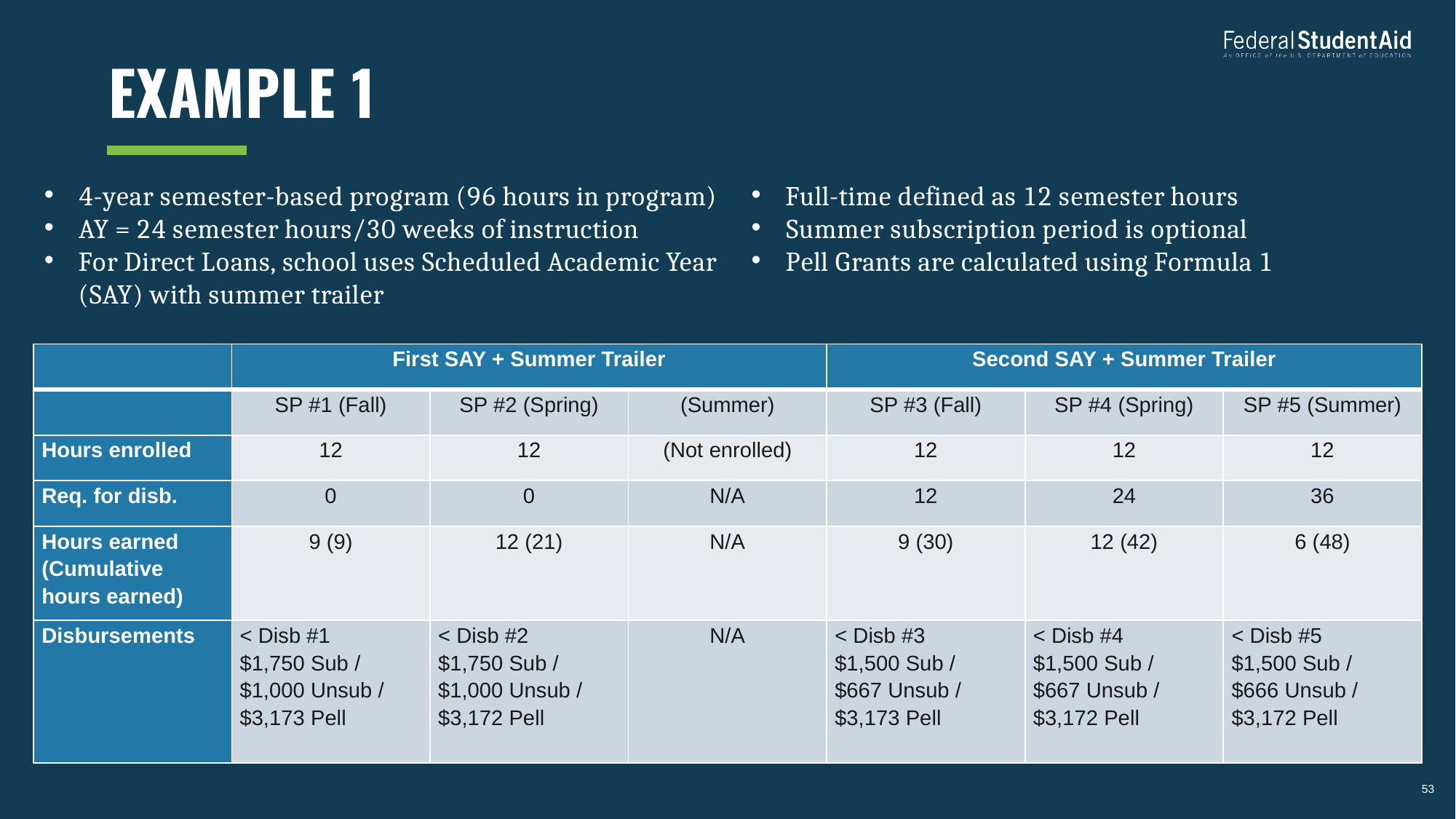

# Example 1
4-year semester-based program (96 hours in program)
AY = 24 semester hours/30 weeks of instruction
For Direct Loans, school uses Scheduled Academic Year (SAY) with summer trailer

Full-time defined as 12 semester hours
Summer subscription period is optional
Pell Grants are calculated using Formula 1

|  | First SAY + Summer Trailer |  |  | Second SAY + Summer Trailer |  |  |
| --- | --- | --- | --- | --- | --- | --- |
|  | SP #1 (Fall) | SP #2 (Spring) | (Summer) | SP #3 (Fall) | SP #4 (Spring) | SP #5 (Summer) |
| Hours enrolled | 12 | 12 | (Not enrolled) | 12 | 12 | 12 |
| Req. for disb. | 0 | 0 | N/A | 12 | 24 | 36 |
| Hours earned (Cumulative hours earned) | 9 (9) | 12 (21) | N/A | 9 (30) | 12 (42) | 6 (48) |
| Disbursements | < Disb #1 $1,750 Sub / $1,000 Unsub / $3,173 Pell | < Disb #2 $1,750 Sub / $1,000 Unsub / $3,172 Pell | N/A | < Disb #3 $1,500 Sub / $667 Unsub / $3,173 Pell | < Disb #4 $1,500 Sub / $667 Unsub / $3,172 Pell | < Disb #5 $1,500 Sub / $666 Unsub / $3,172 Pell |

53